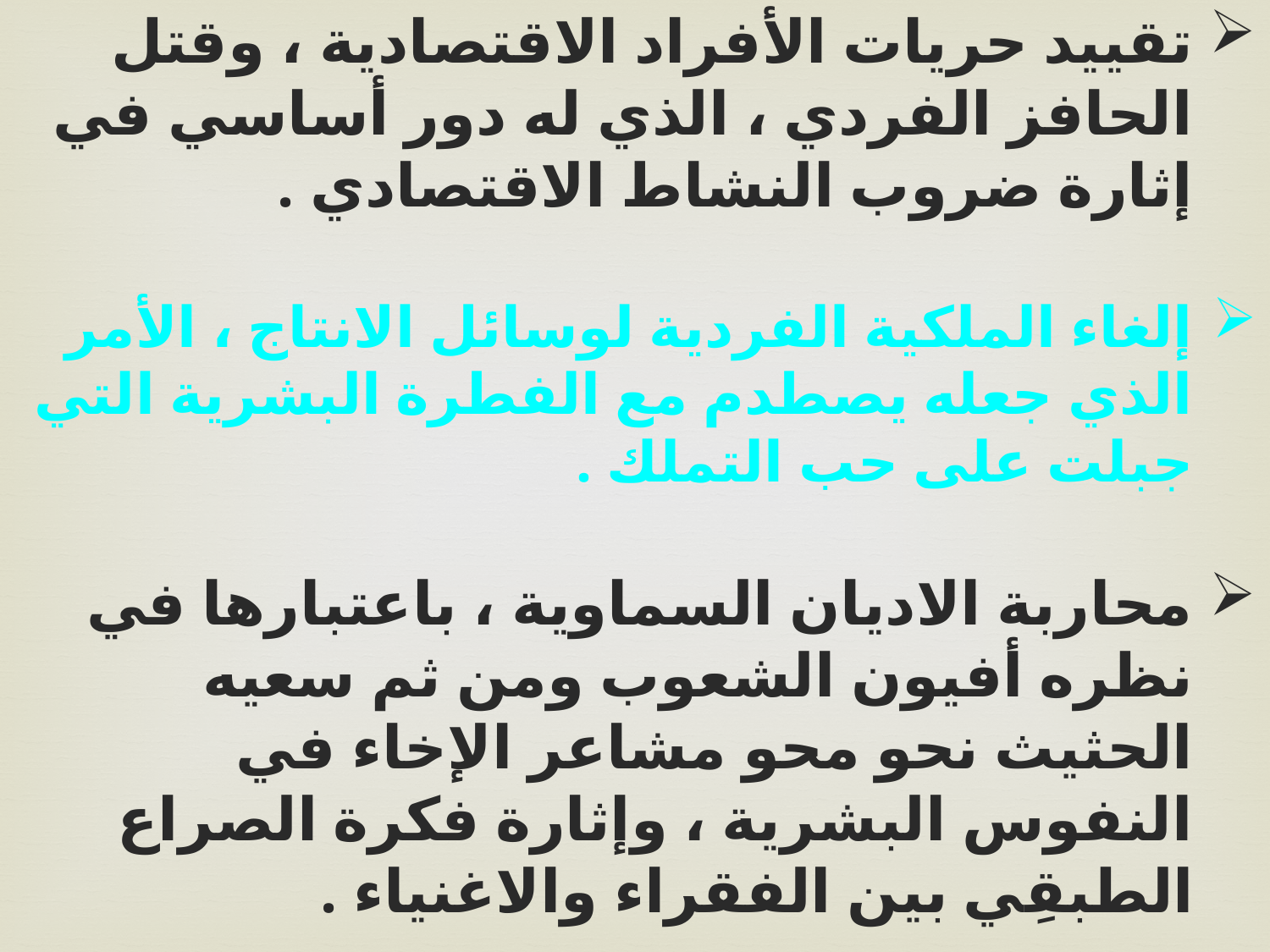

تقييد حريات الأفراد الاقتصادية ، وقتل الحافز الفردي ، الذي له دور أساسي في إثارة ضروب النشاط الاقتصادي .

إلغاء الملكية الفردية لوسائل الانتاج ، الأمر الذي جعله يصطدم مع الفطرة البشرية التي جبلت على حب التملك .

محاربة الاديان السماوية ، باعتبارها في نظره أفيون الشعوب ومن ثم سعيه الحثيث نحو محو مشاعر الإخاء في النفوس البشرية ، وإثارة فكرة الصراع الطبقِي بين الفقراء والاغنياء .

فتور بواعث العمل فيه عند معتنقيه لسد باب الطموحات أمامهم ، الأمر الذي يصيب الانتاج بالنقص الشديد ويحول بين الموارد الاقتصادية وبين بلوغ اقصى أهدافها .